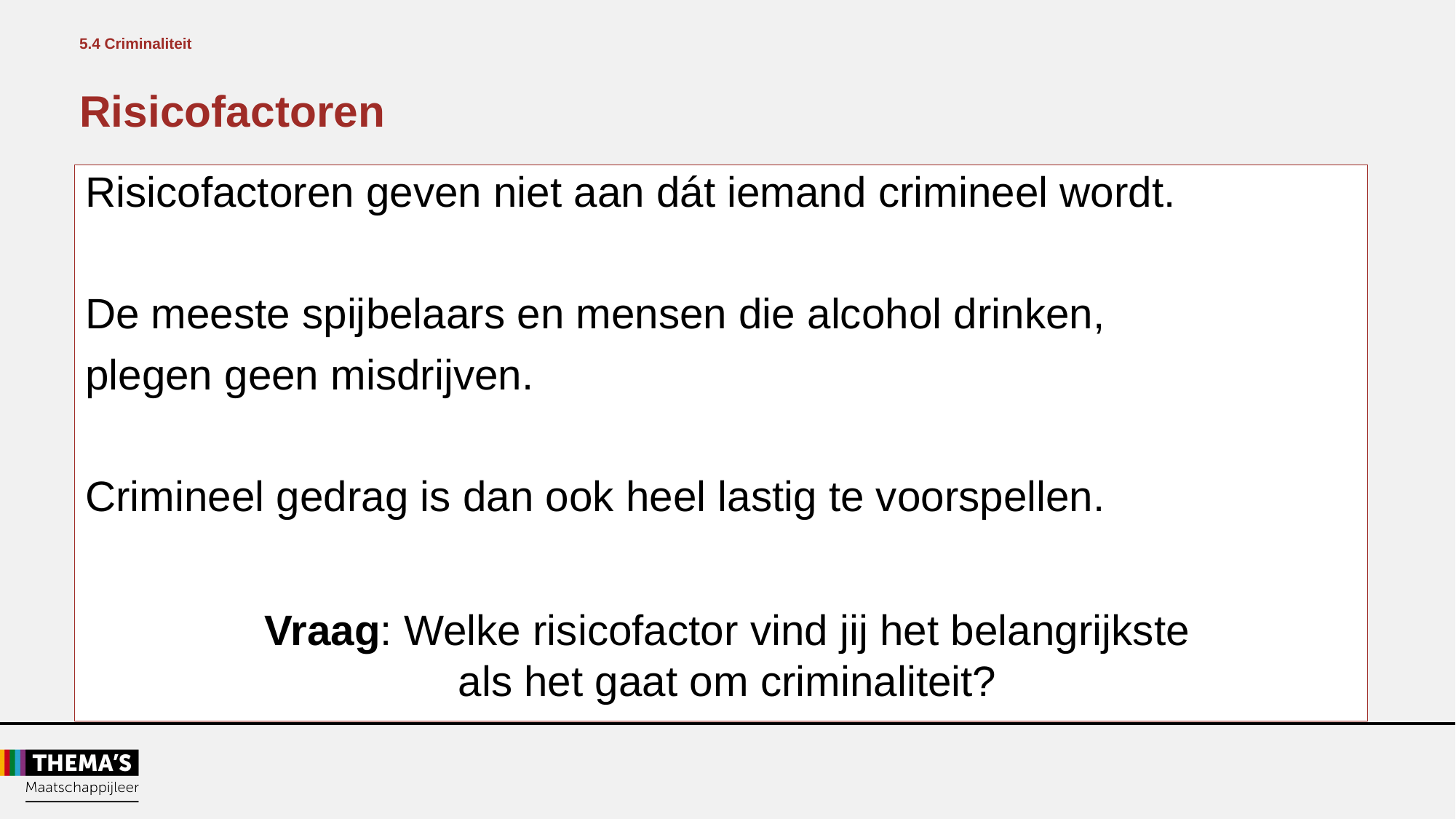

5.4 Criminaliteit
Risicofactoren
Risicofactoren geven niet aan dát iemand crimineel wordt.

De meeste spijbelaars en mensen die alcohol drinken,
plegen geen misdrijven.

Crimineel gedrag is dan ook heel lastig te voorspellen.
Vraag: Welke risicofactor vind jij het belangrijkste
als het gaat om criminaliteit?